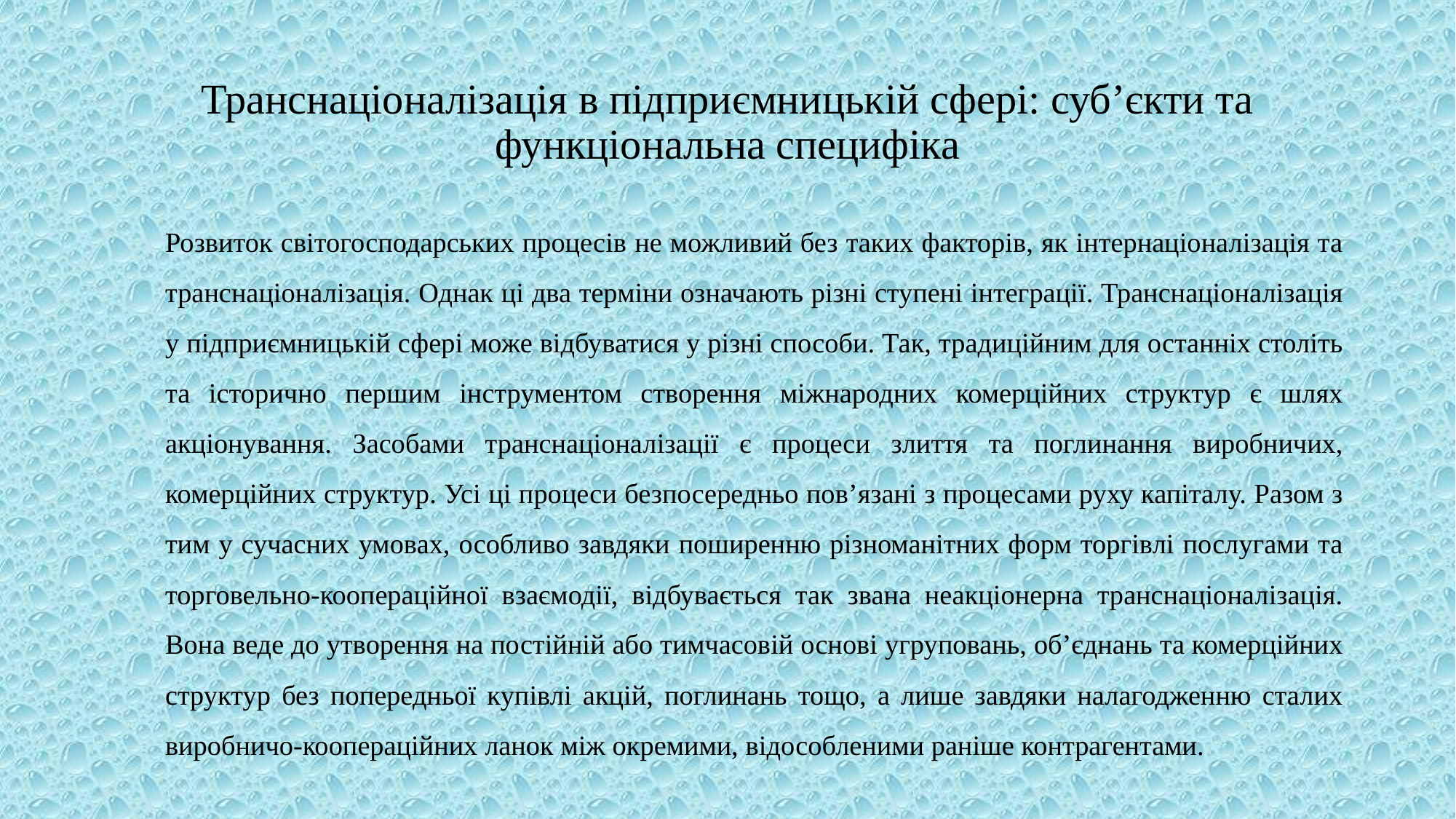

# Транснаціоналізація в підприємницькій сфері: суб’єкти та функціональна специфіка
	Розвиток світогосподарських процесів не можливий без таких факторів, як інтернаціоналізація та транснаціоналізація. Однак ці два терміни означають різні ступені інтеграції. Транснаціоналізація у підприємницькій сфері може відбуватися у різні способи. Так, традиційним для останніх століть та історично першим інструментом створення міжнародних комерційних структур є шлях акціонування. Засобами транснаціоналізації є процеси злиття та поглинання виробничих, комерційних структур. Усі ці процеси безпосередньо пов’язані з процесами руху капіталу. Разом з тим у сучасних умовах, особливо завдяки поширенню різноманітних форм торгівлі послугами та торговельно-коопераційної взаємодії, відбувається так звана неакціонерна транснаціоналізація. Вона веде до утворення на постійній або тимчасовій основі угруповань, об’єднань та комерційних структур без попередньої купівлі акцій, поглинань тощо, а лише завдяки налагодженню сталих виробничо-коопераційних ланок між окремими, відособленими раніше контрагентами.